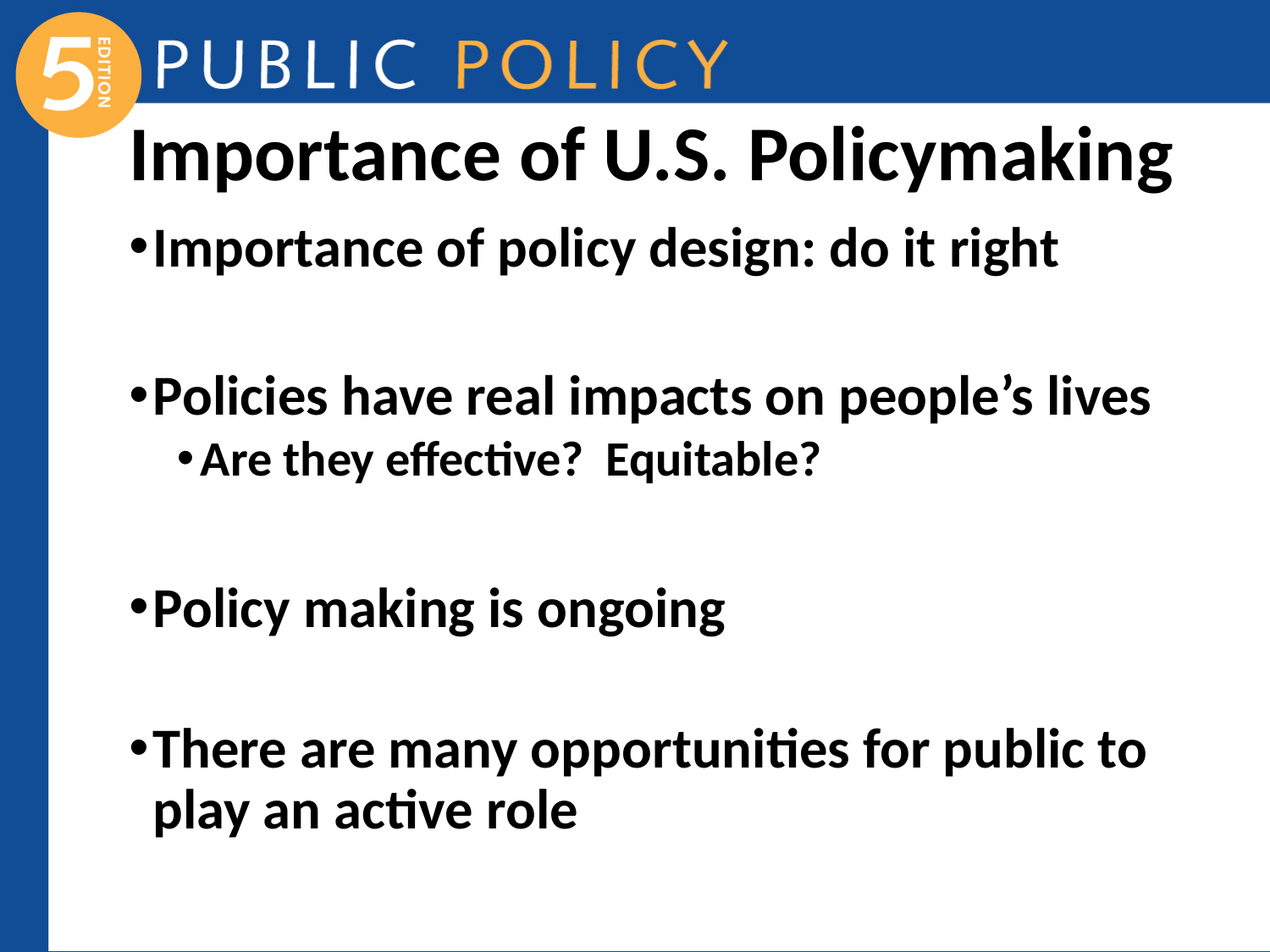

# Importance of U.S. Policymaking
Importance of policy design: do it right

Policies have real impacts on people’s lives
Are they effective?  Equitable?

Policy making is ongoing

There are many opportunities for public to play an active role